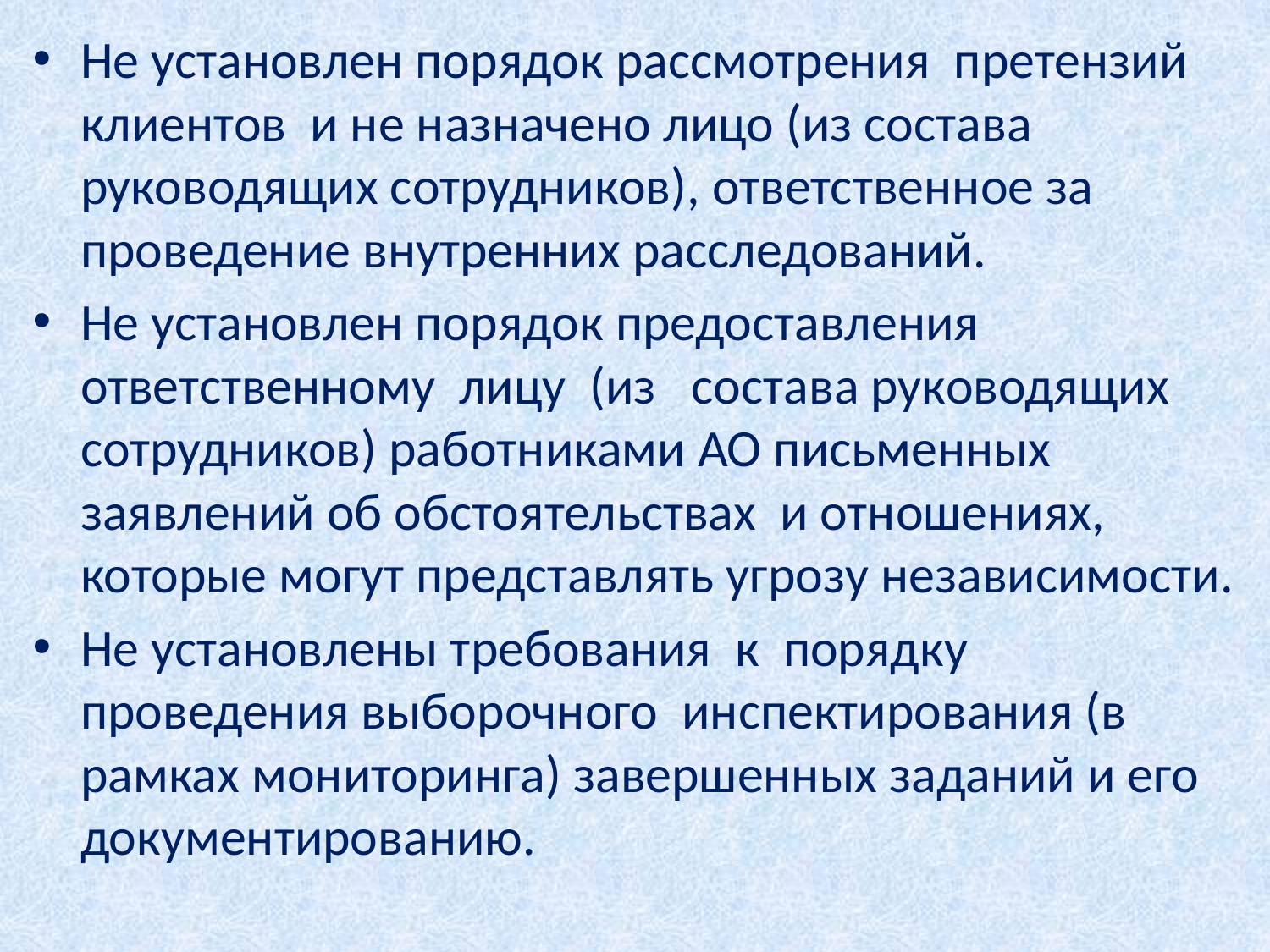

#
Не установлен порядок рассмотрения  претензий клиентов  и не назначено лицо (из состава руководящих сотрудников), ответственное за проведение внутренних расследований.
Не установлен порядок предоставления ответственному  лицу  (из   состава руководящих сотрудников) работниками АО письменных заявлений об обстоятельствах  и отношениях, которые могут представлять угрозу независимости.
Не установлены требования  к  порядку проведения выборочного  инспектирования (в рамках мониторинга) завершенных заданий и его документированию.